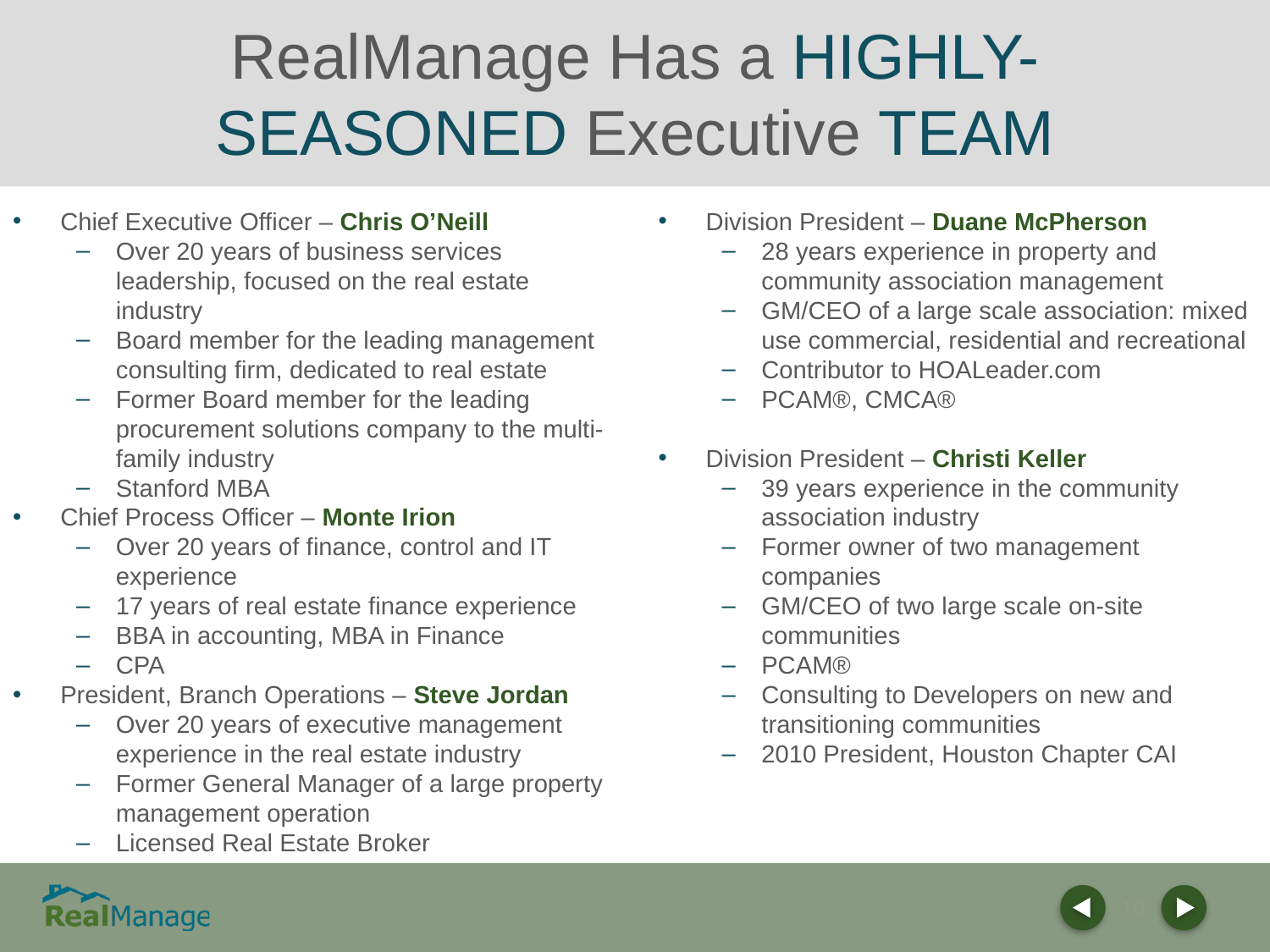

# RealManage Has a HIGHLY-SEASONED Executive TEAM
Chief Executive Officer – Chris O’Neill
Over 20 years of business services leadership, focused on the real estate industry
Board member for the leading management consulting firm, dedicated to real estate
Former Board member for the leading procurement solutions company to the multi-family industry
Stanford MBA
Chief Process Officer – Monte Irion
Over 20 years of finance, control and IT experience
17 years of real estate finance experience
BBA in accounting, MBA in Finance
CPA
President, Branch Operations – Steve Jordan
Over 20 years of executive management experience in the real estate industry
Former General Manager of a large property management operation
Licensed Real Estate Broker

Division President – Duane McPherson
28 years experience in property and community association management
GM/CEO of a large scale association: mixed use commercial, residential and recreational
Contributor to HOALeader.com
PCAM®, CMCA®

Division President – Christi Keller
39 years experience in the community association industry
Former owner of two management companies
GM/CEO of two large scale on-site communities
PCAM®
Consulting to Developers on new and transitioning communities
2010 President, Houston Chapter CAI
10